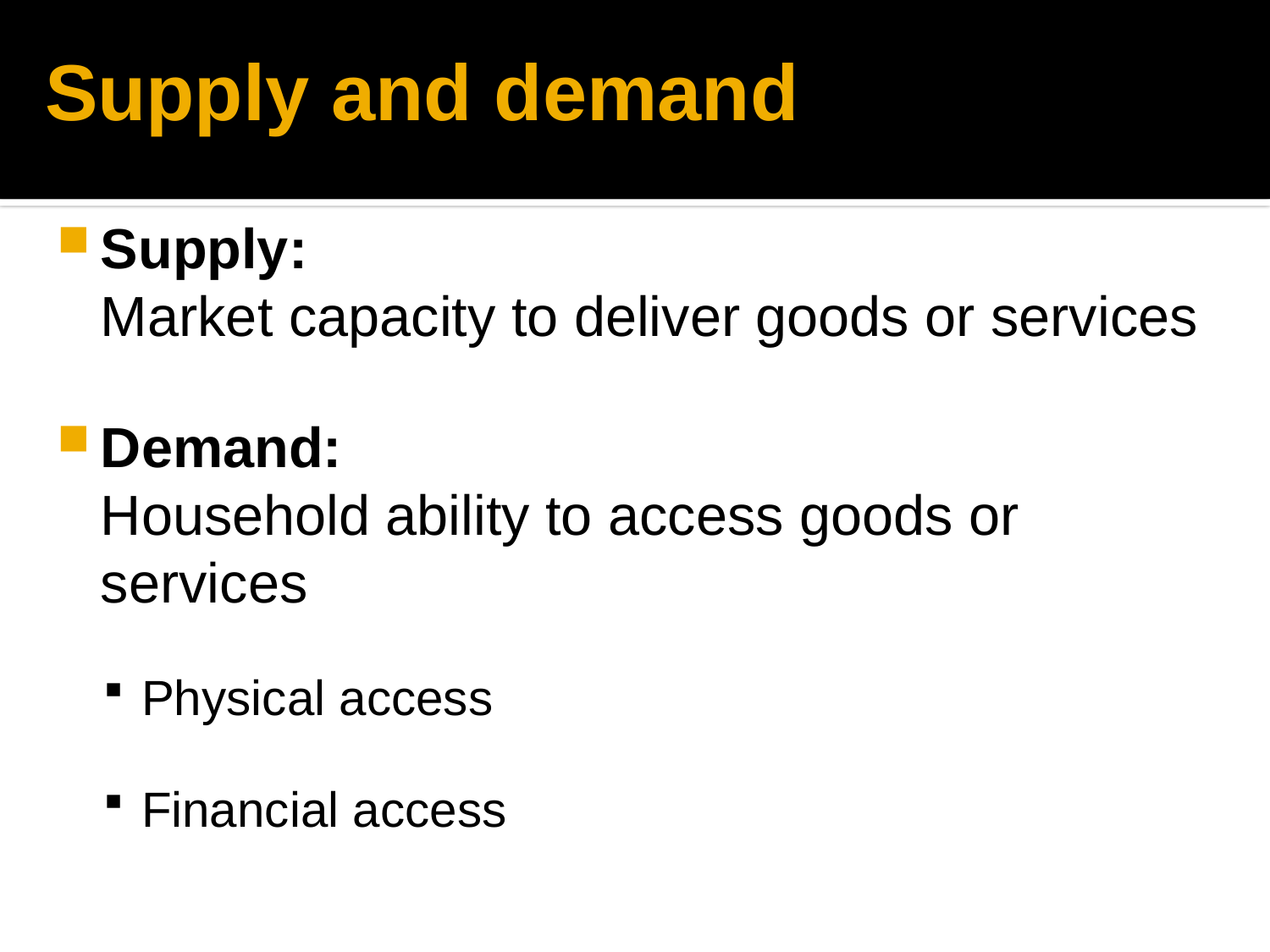

# Supply and demand
Supply:
Market capacity to deliver goods or services
Demand:
Household ability to access goods or services
Physical access
Financial access